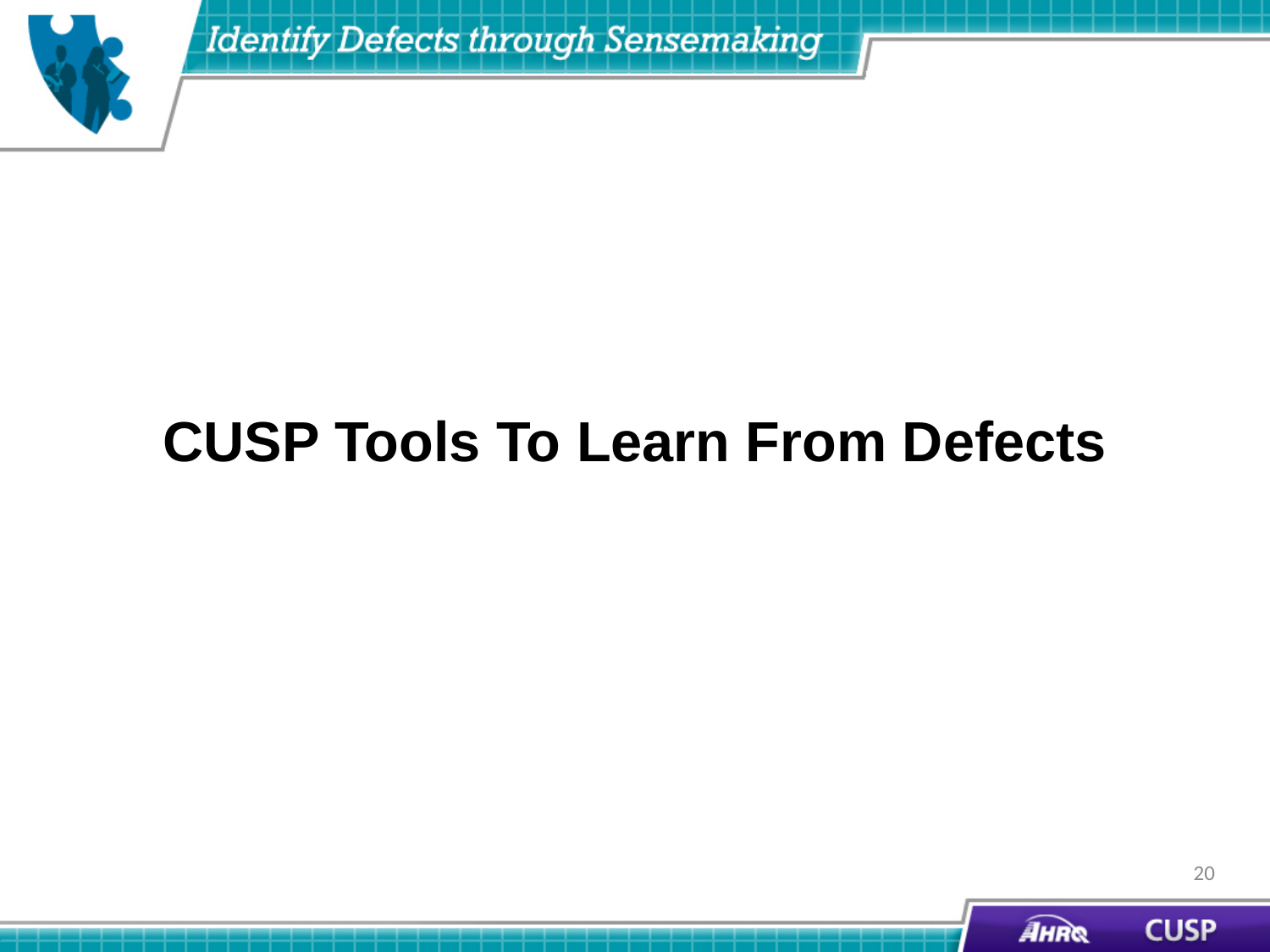

# CUSP Tools To Learn From Defects
20